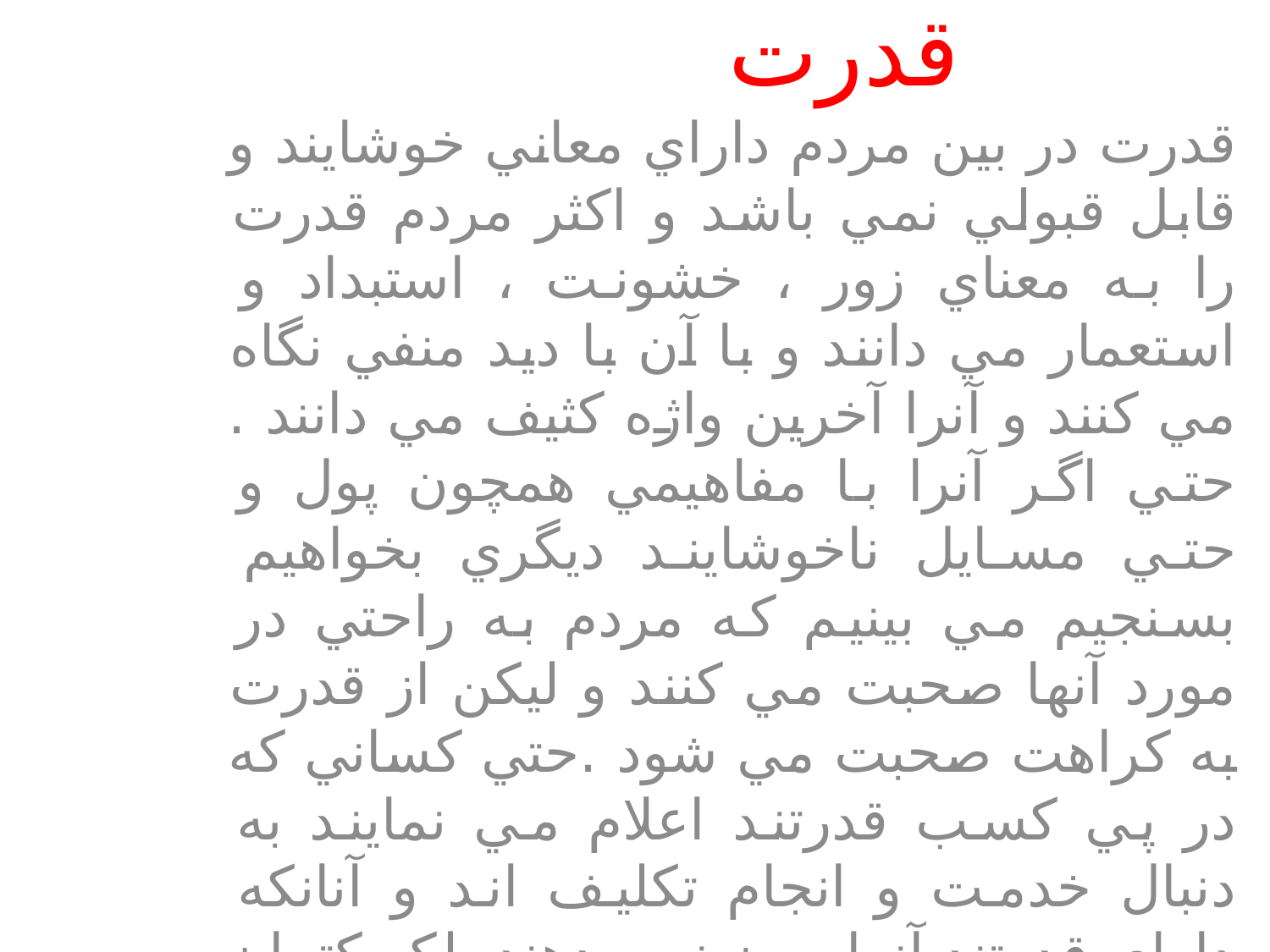

# قدرت
قدرت در بين مردم داراي معاني خوشايند و قابل قبولي نمي باشد و اكثر مردم قدرت را به معناي زور ، خشونت ، استبداد و استعمار مي دانند و با آن با ديد منفي نگاه مي كنند و آنرا آخرين واژه كثيف مي دانند . حتي اگر آنرا با مفاهيمي همچون پول و حتي مسايل ناخوشايند ديگري بخواهيم بسنجيم مي بينيم كه مردم به راحتي در مورد آنها صحبت مي كنند و ليكن از قدرت به كراهت صحبت مي شود .حتي كساني كه در پي كسب قدرتند اعلام مي نمايند به دنبال خدمت و انجام تكليف اند و آنانكه داراي قدرتند آنرا بروز نمي دهند بلكه كتمان هم مي كنند. قدرت هميشه بد نيست . اگر قدرت سازماني در راستاي اهداف سازمان و اعضاي آن مورد استفاده قرار گيرد قدرت يك پديده مثبت است و استفاده از آن هيچ بار منفي ندارد و اما اگر قدرت سازماني درخدمت منافع فردي و شخصي قرار گيرد يك پديده منفي است .